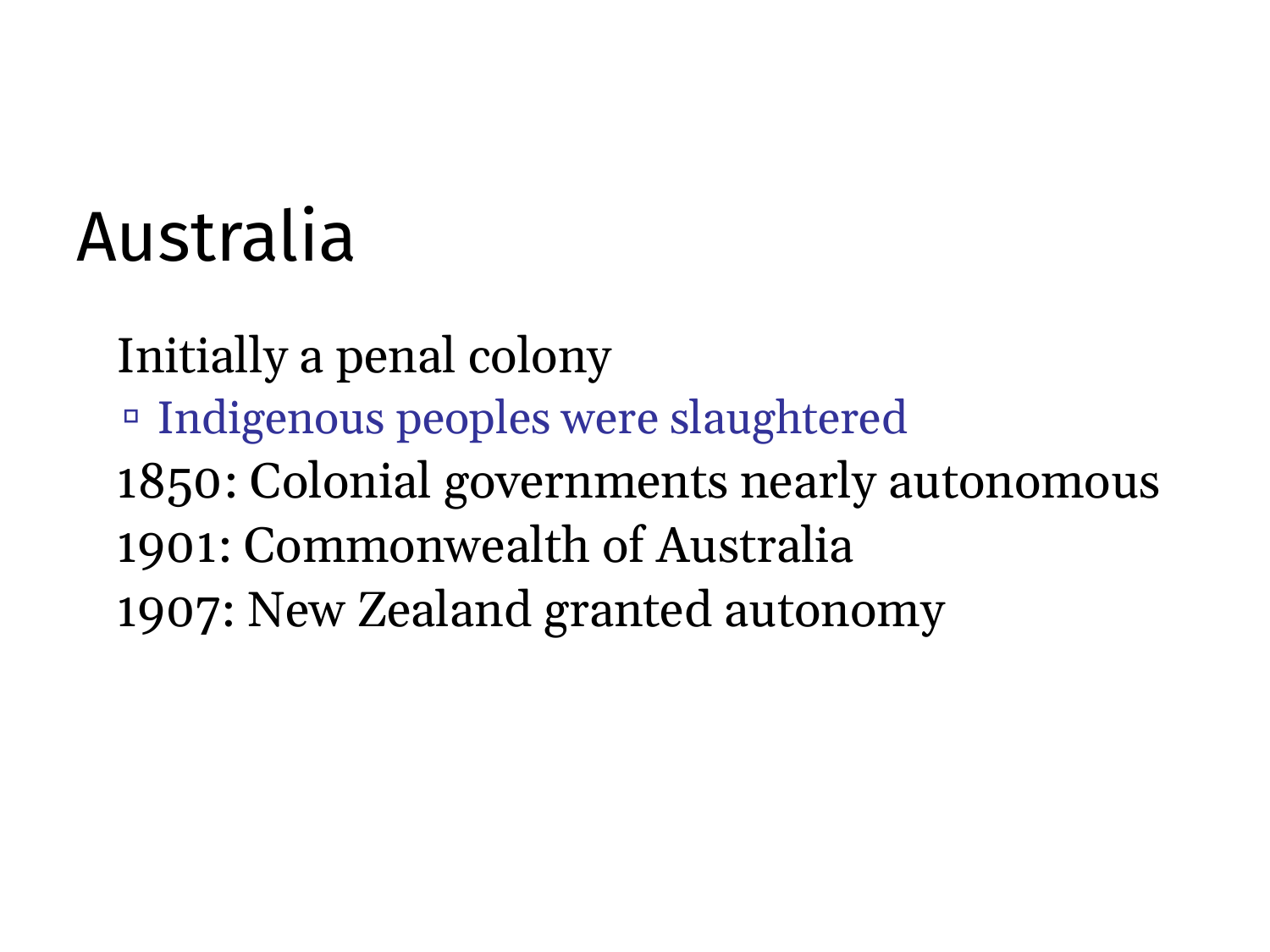

# Australia
Initially a penal colony
Indigenous peoples were slaughtered
1850: Colonial governments nearly autonomous
1901: Commonwealth of Australia
1907: New Zealand granted autonomy